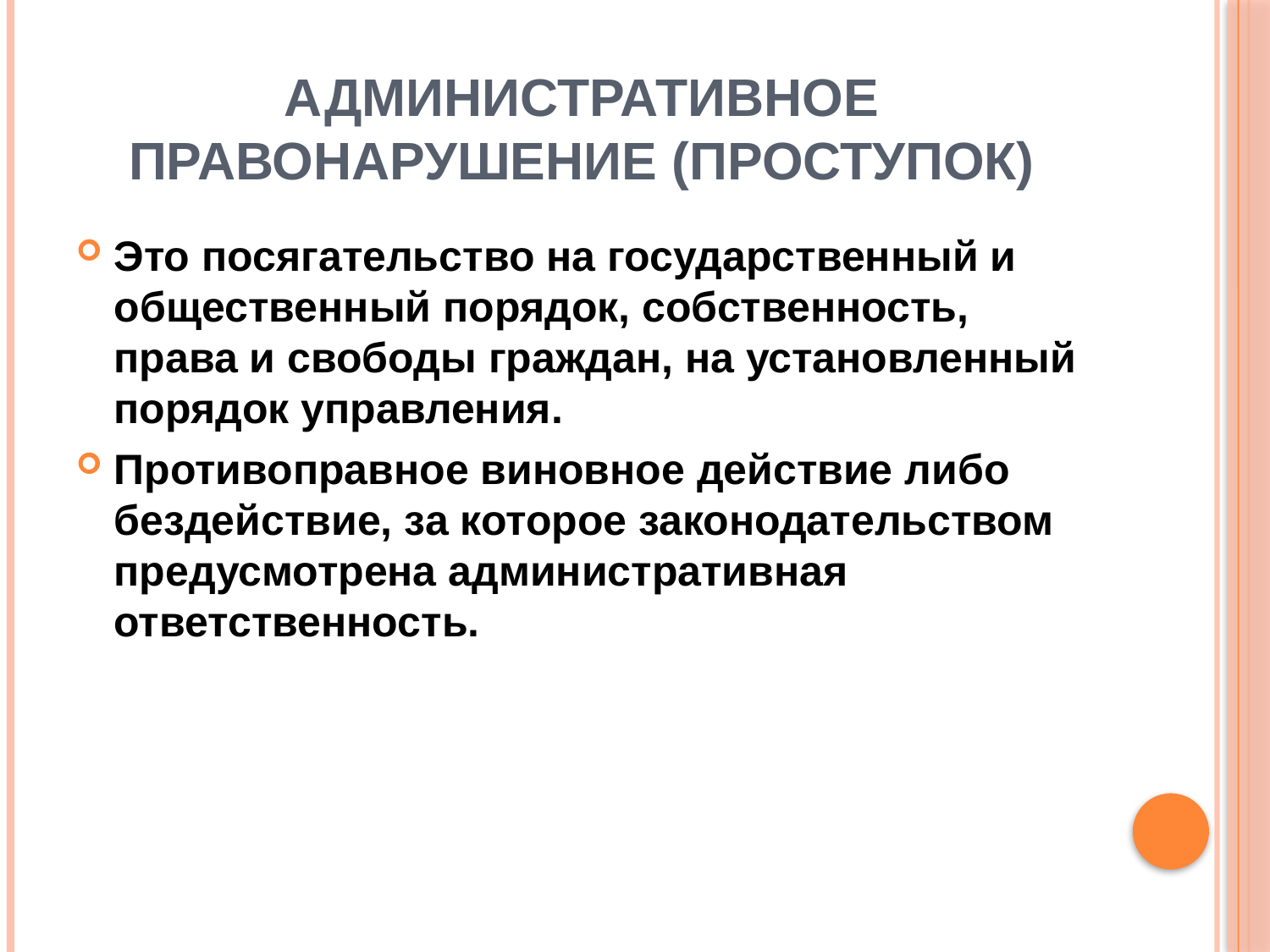

# Административное правонарушение (проступок)
Это посягательство на государственный и общественный порядок, собственность, права и свободы граждан, на установленный порядок управления.
Противоправное виновное действие либо бездействие, за которое законодательством предусмотрена административная ответственность.